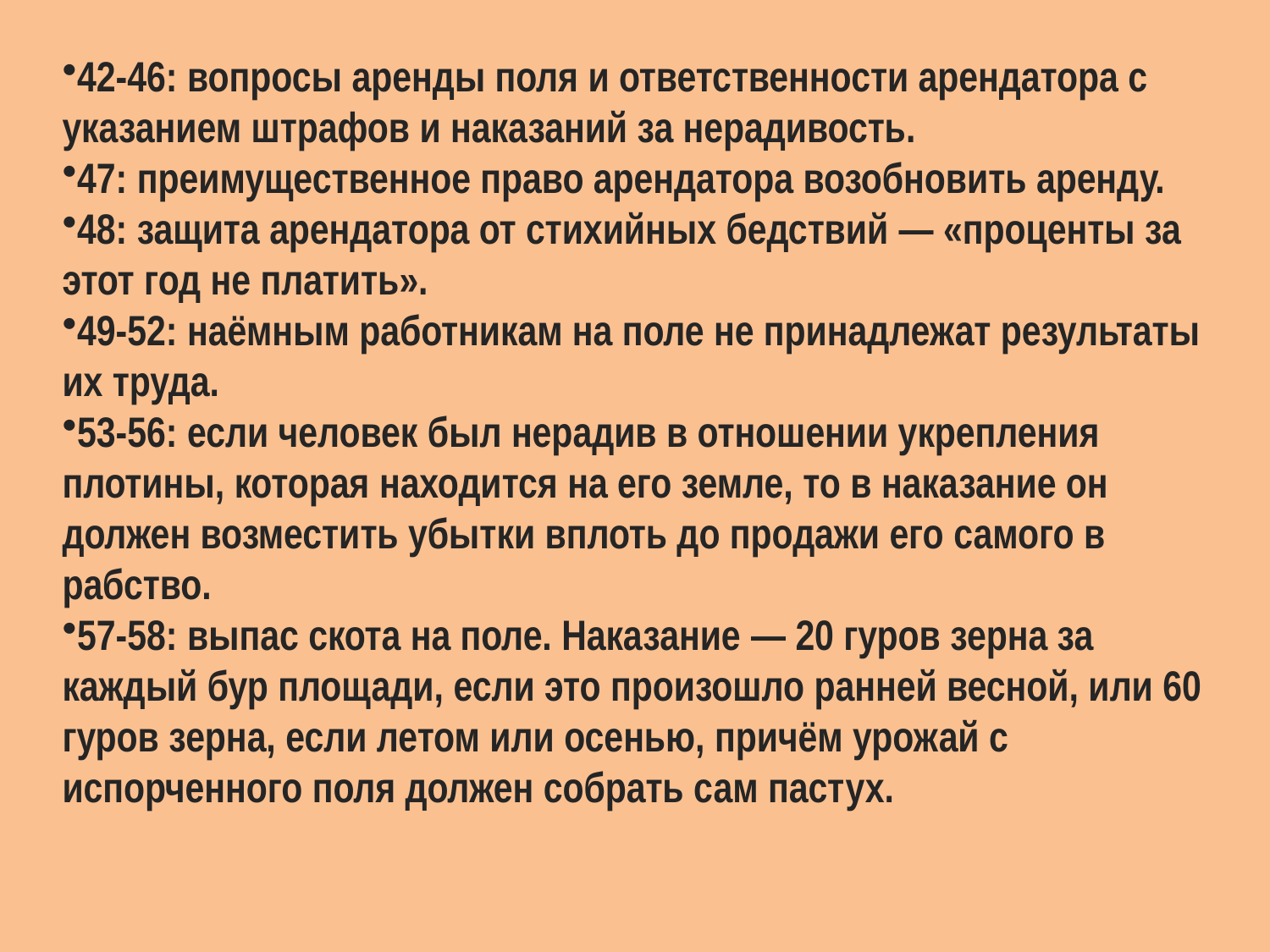

42-46: вопросы аренды поля и ответственности арендатора с указанием штрафов и наказаний за нерадивость.
47: преимущественное право арендатора возобновить аренду.
48: защита арендатора от стихийных бедствий — «проценты за этот год не платить».
49-52: наёмным работникам на поле не принадлежат результаты их труда.
53-56: если человек был нерадив в отношении укрепления плотины, которая находится на его земле, то в наказание он должен возместить убытки вплоть до продажи его самого в рабство.
57-58: выпас скота на поле. Наказание — 20 гуров зерна за каждый бур площади, если это произошло ранней весной, или 60 гуров зерна, если летом или осенью, причём урожай с испорченного поля должен собрать сам пастух.